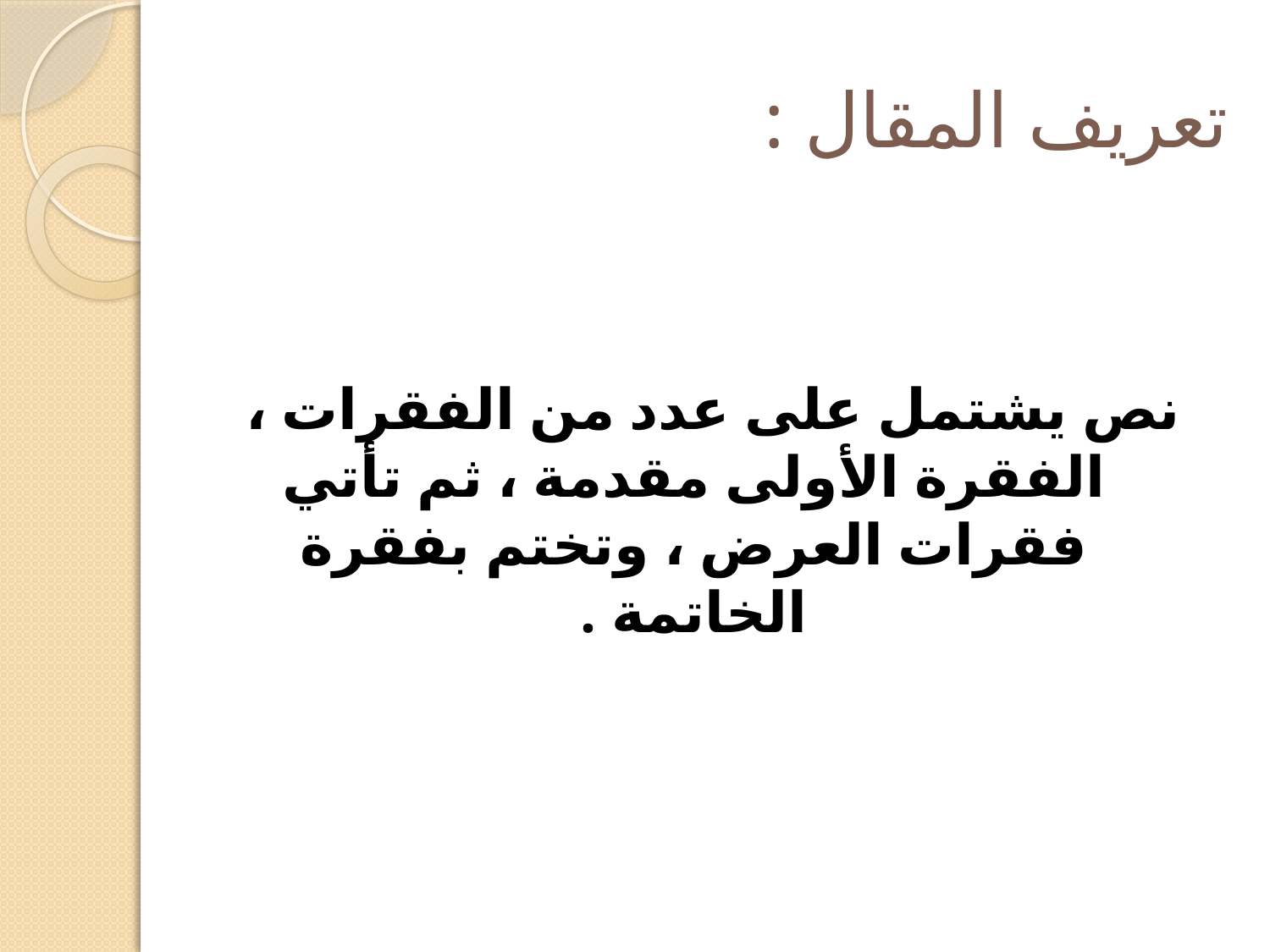

# تعريف المقال :
نص يشتمل على عدد من الفقرات ، الفقرة الأولى مقدمة ، ثم تأتي فقرات العرض ، وتختم بفقرة الخاتمة .